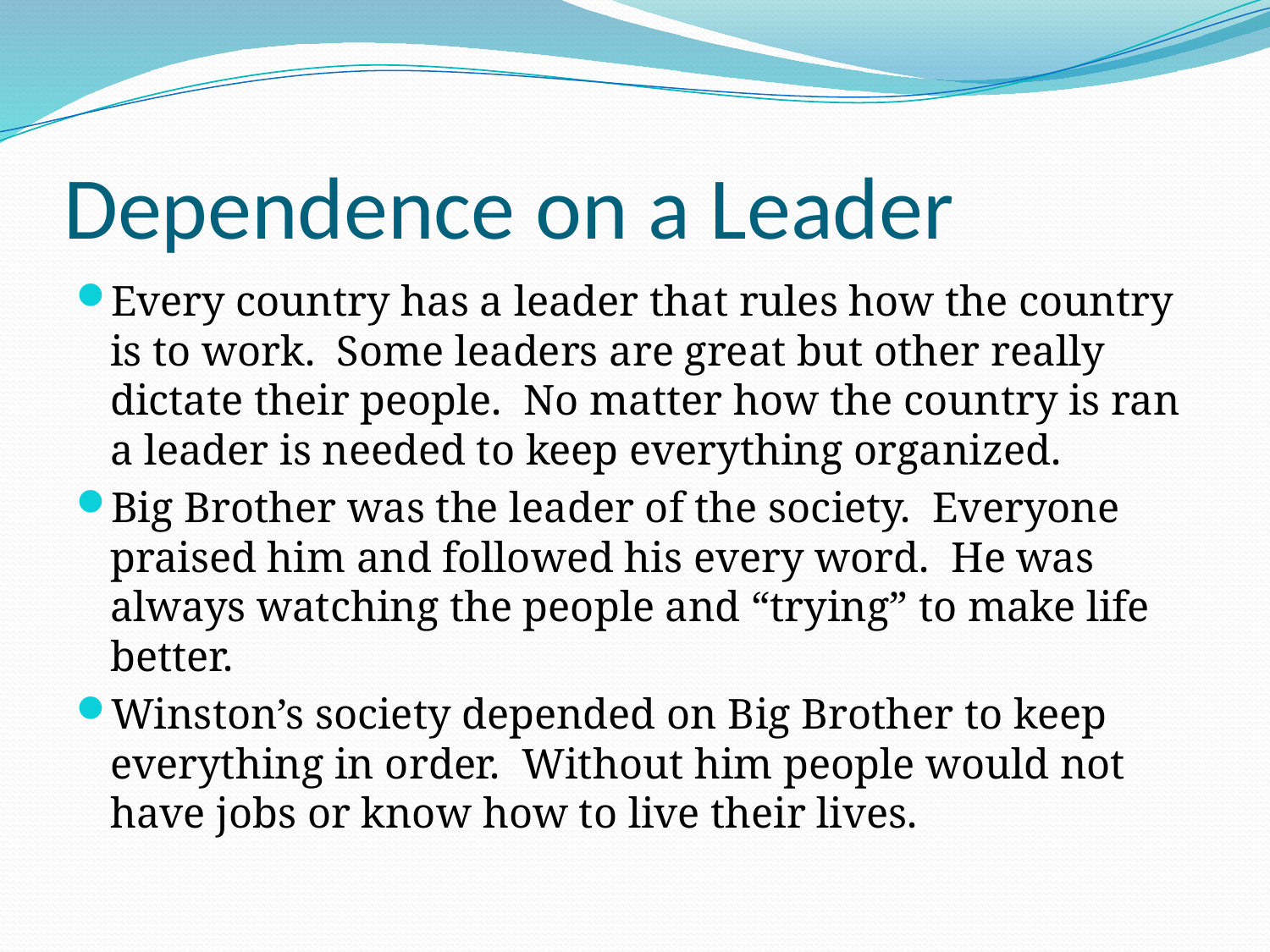

# Dependence on a Leader
Every country has a leader that rules how the country is to work.  Some leaders are great but other really dictate their people.  No matter how the country is ran a leader is needed to keep everything organized.
Big Brother was the leader of the society.  Everyone praised him and followed his every word.  He was always watching the people and “trying” to make life better.
Winston’s society depended on Big Brother to keep everything in order.  Without him people would not have jobs or know how to live their lives.